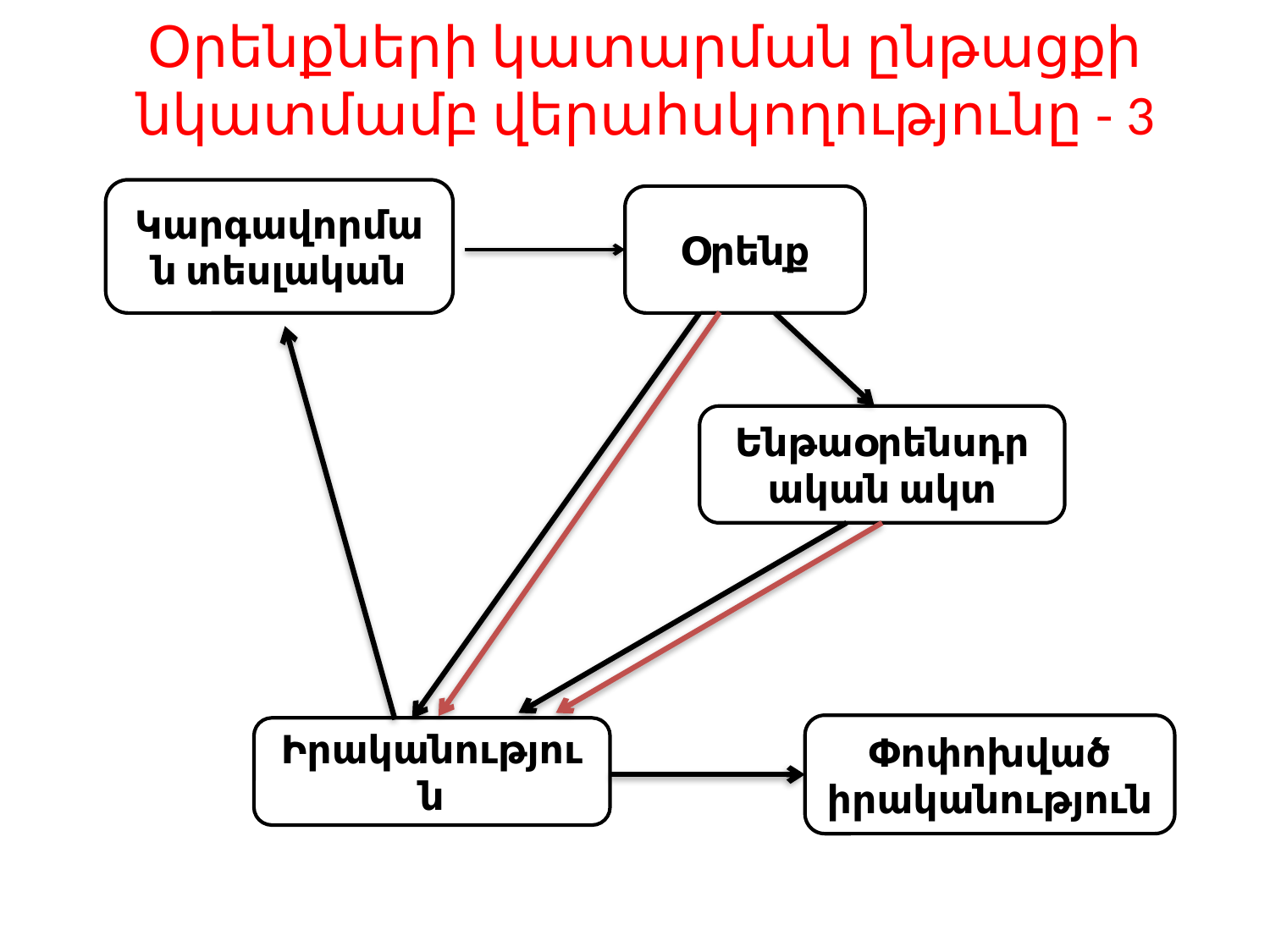

# Օրենքների կատարման ընթացքի նկատմամբ վերահսկողությունը - 3
Կարգավորման տեսլական
Օրենք
Ենթաօրենսդրական ակտ
Փոփոխված իրականություն
Իրականություն